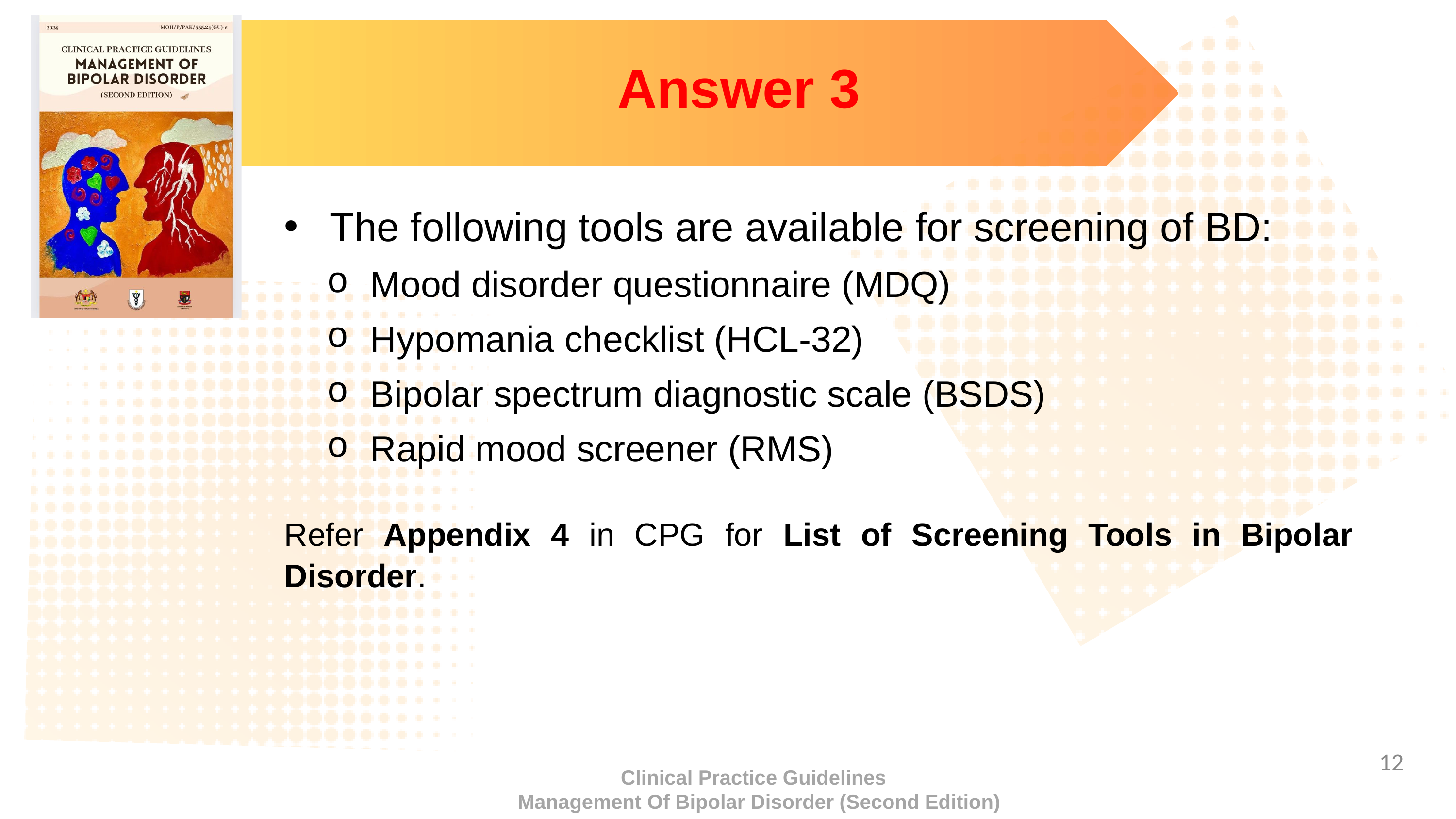

Answer 3

The following tools are available for screening of BD:
Mood disorder questionnaire (MDQ)
Hypomania checklist (HCL-32)
Bipolar spectrum diagnostic scale (BSDS)
Rapid mood screener (RMS)

Refer Appendix 4 in CPG for List of Screening Tools in Bipolar Disorder.

12
Clinical Practice Guidelines
 Management Of Bipolar Disorder (Second Edition)